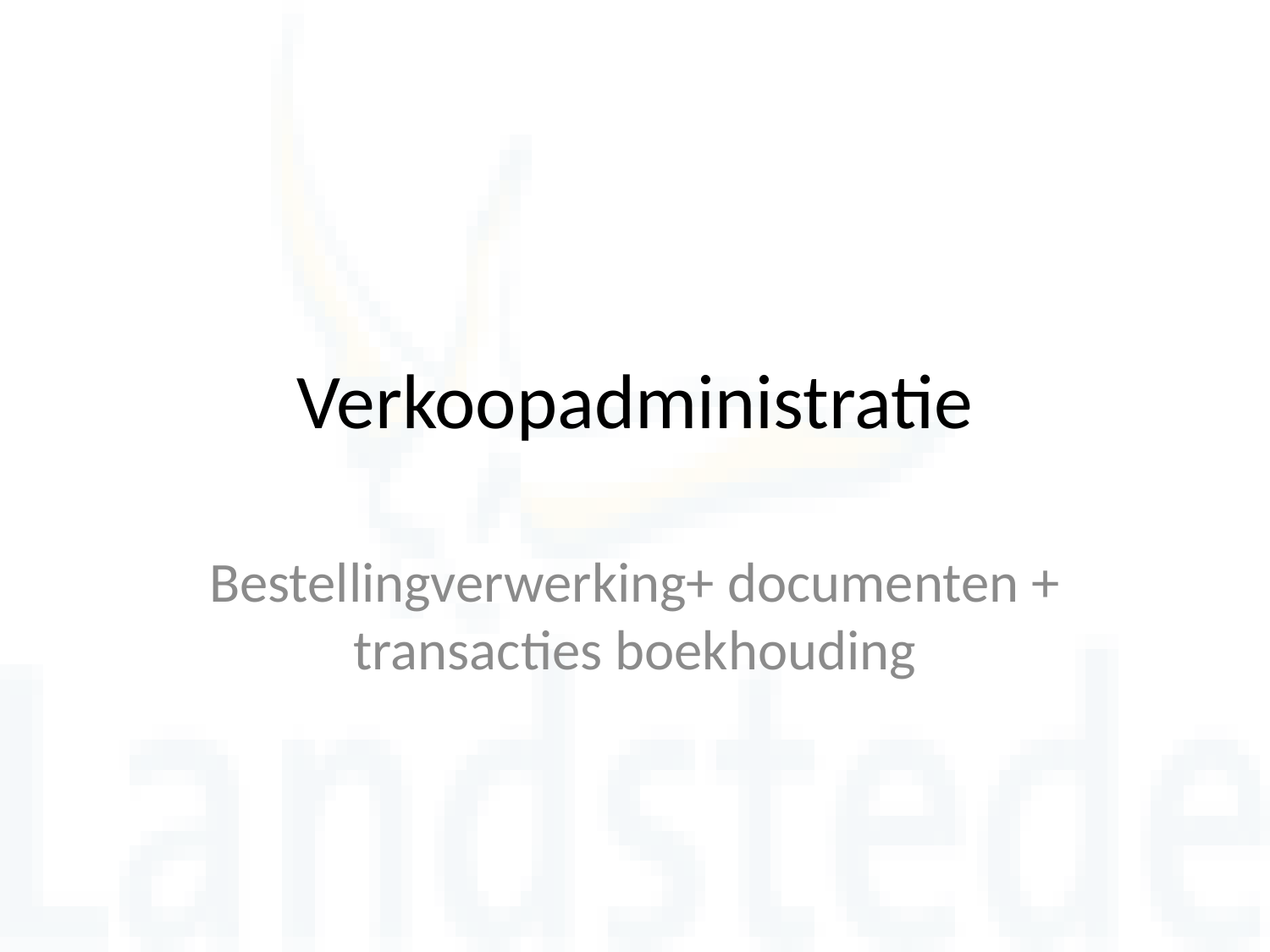

# Verkoopadministratie
Bestellingverwerking+ documenten + transacties boekhouding